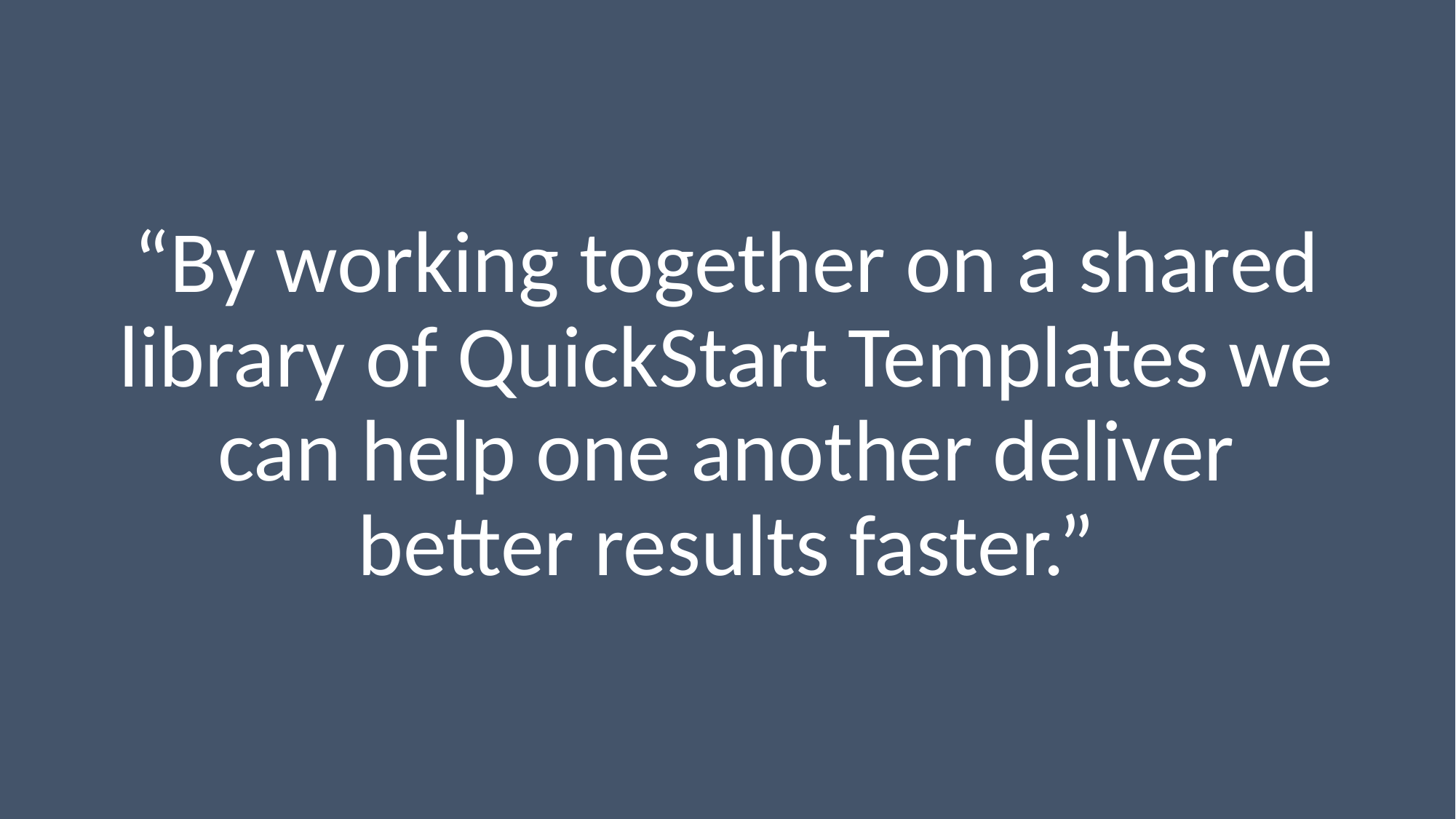

# “By working together on a shared library of QuickStart Templates we can help one another deliver better results faster.”